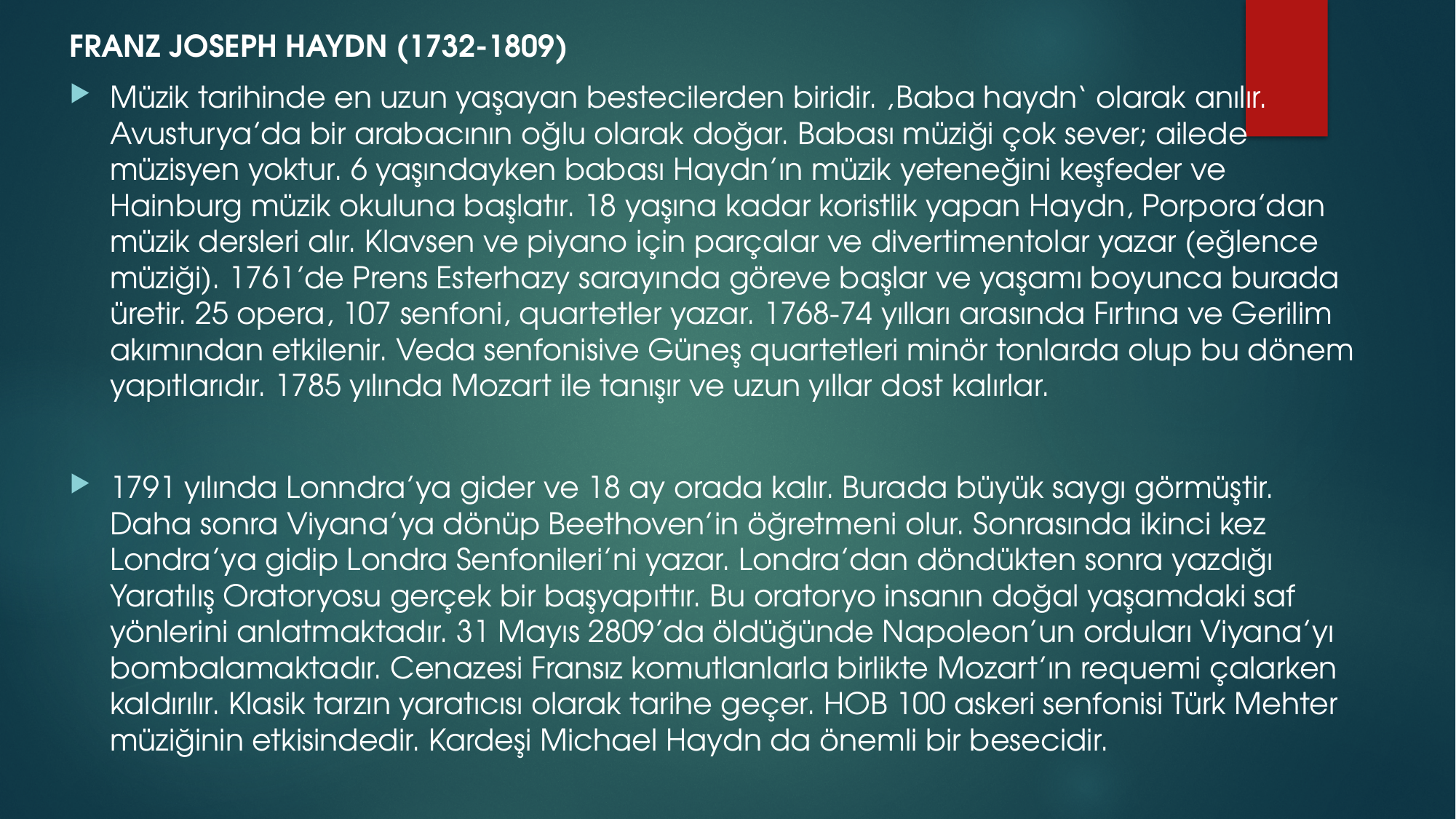

FRANZ JOSEPH HAYDN (1732-1809)
Müzik tarihinde en uzun yaşayan bestecilerden biridir. ‚Baba haydn‘ olarak anılır. Avusturya’da bir arabacının oğlu olarak doğar. Babası müziği çok sever; ailede müzisyen yoktur. 6 yaşındayken babası Haydn’ın müzik yeteneğini keşfeder ve Hainburg müzik okuluna başlatır. 18 yaşına kadar koristlik yapan Haydn, Porpora’dan müzik dersleri alır. Klavsen ve piyano için parçalar ve divertimentolar yazar (eğlence müziği). 1761’de Prens Esterhazy sarayında göreve başlar ve yaşamı boyunca burada üretir. 25 opera, 107 senfoni, quartetler yazar. 1768-74 yılları arasında Fırtına ve Gerilim akımından etkilenir. Veda senfonisive Güneş quartetleri minör tonlarda olup bu dönem yapıtlarıdır. 1785 yılında Mozart ile tanışır ve uzun yıllar dost kalırlar.

1791 yılında Lonndra’ya gider ve 18 ay orada kalır. Burada büyük saygı görmüştir. Daha sonra Viyana’ya dönüp Beethoven’in öğretmeni olur. Sonrasında ikinci kez Londra’ya gidip Londra Senfonileri’ni yazar. Londra’dan döndükten sonra yazdığı Yaratılış Oratoryosu gerçek bir başyapıttır. Bu oratoryo insanın doğal yaşamdaki saf yönlerini anlatmaktadır. 31 Mayıs 2809’da öldüğünde Napoleon’un orduları Viyana’yı bombalamaktadır. Cenazesi Fransız komutlanlarla birlikte Mozart’ın requemi çalarken kaldırılır. Klasik tarzın yaratıcısı olarak tarihe geçer. HOB 100 askeri senfonisi Türk Mehter müziğinin etkisindedir. Kardeşi Michael Haydn da önemli bir besecidir.